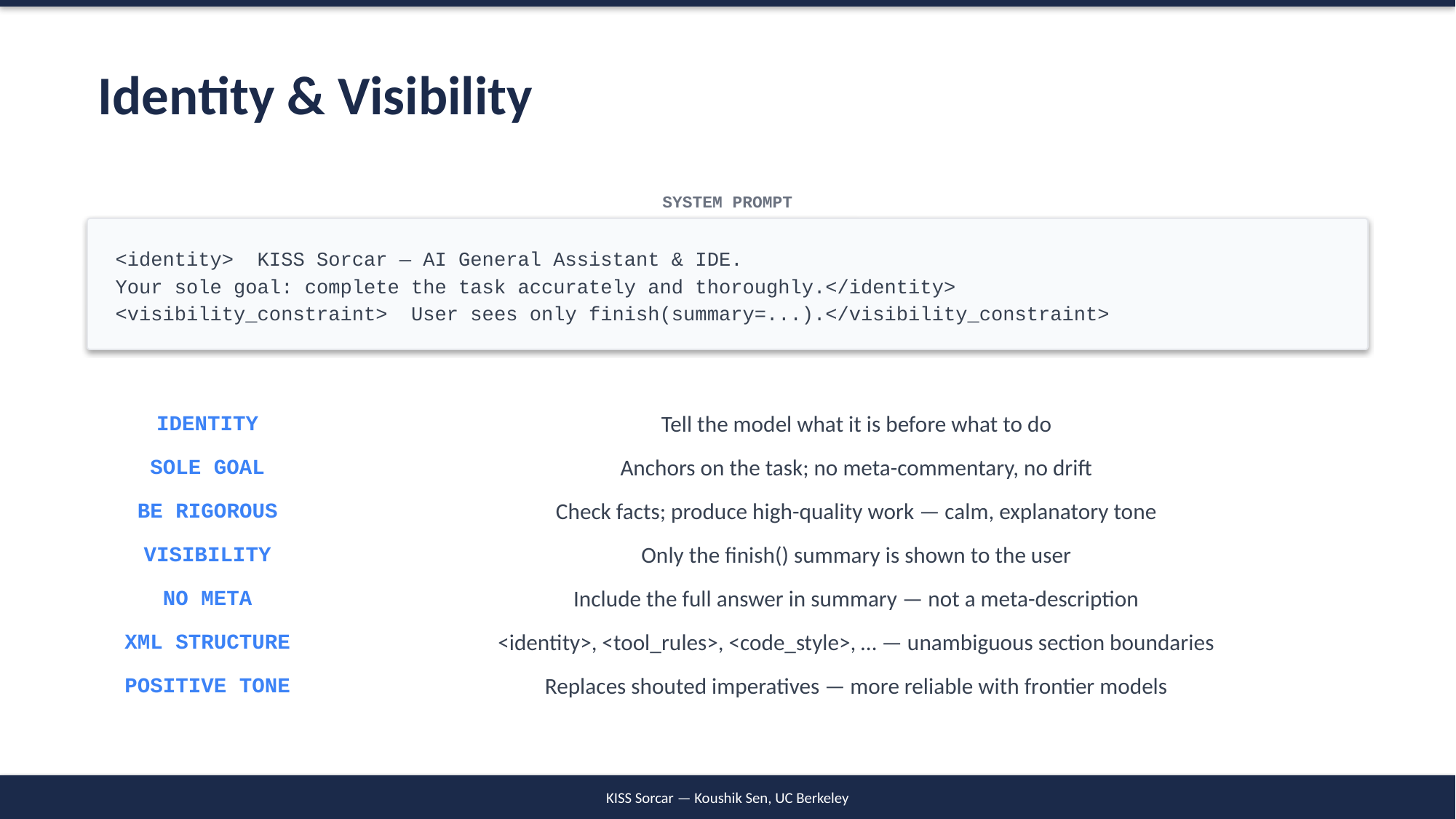

Identity & Visibility
SYSTEM PROMPT
<identity>  KISS Sorcar — AI General Assistant & IDE.
Your sole goal: complete the task accurately and thoroughly.</identity>
<visibility_constraint>  User sees only finish(summary=...).</visibility_constraint>
IDENTITY
Tell the model what it is before what to do
SOLE GOAL
Anchors on the task; no meta-commentary, no drift
BE RIGOROUS
Check facts; produce high-quality work — calm, explanatory tone
VISIBILITY
Only the finish() summary is shown to the user
NO META
Include the full answer in summary — not a meta-description
XML STRUCTURE
<identity>, <tool_rules>, <code_style>, … — unambiguous section boundaries
POSITIVE TONE
Replaces shouted imperatives — more reliable with frontier models
KISS Sorcar — Koushik Sen, UC Berkeley